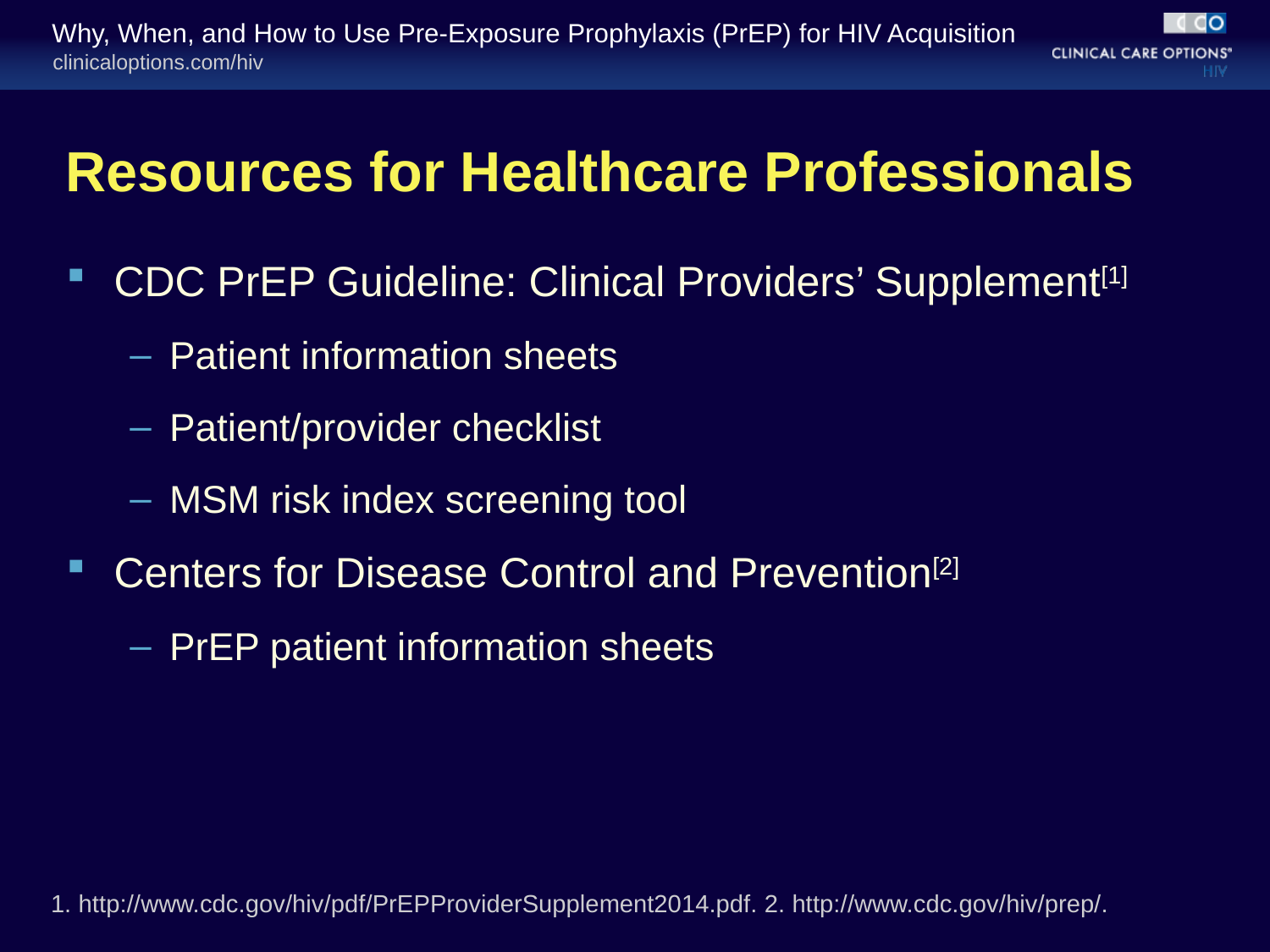

# Resources for Healthcare Professionals
CDC PrEP Guideline: Clinical Providers’ Supplement[1]
Patient information sheets
Patient/provider checklist
MSM risk index screening tool
Centers for Disease Control and Prevention[2]
PrEP patient information sheets
1. http://www.cdc.gov/hiv/pdf/PrEPProviderSupplement2014.pdf. 2. http://www.cdc.gov/hiv/prep/.